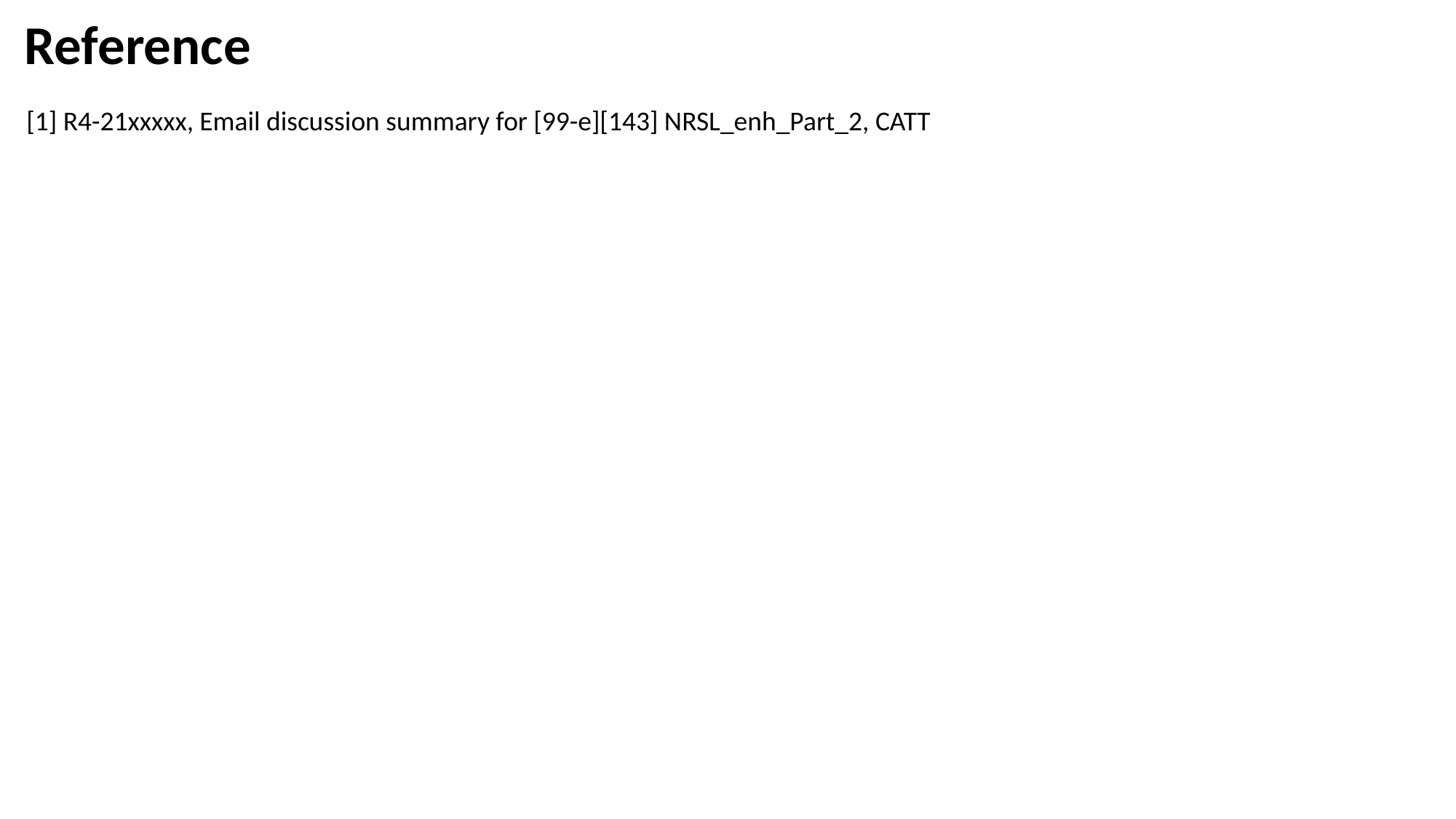

Reference
[1] R4-21xxxxx, Email discussion summary for [99-e][143] NRSL_enh_Part_2, CATT